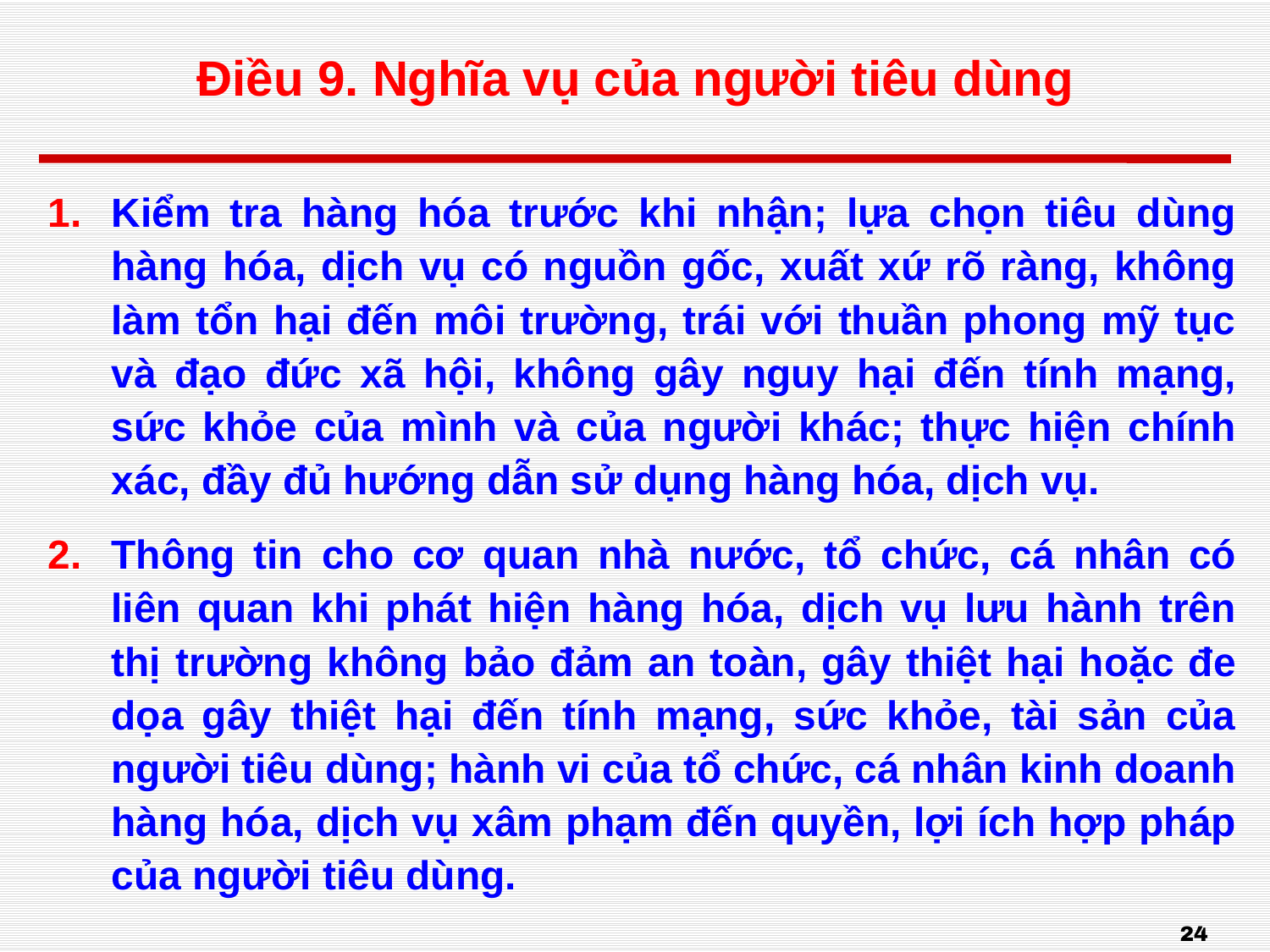

# Điều 9. Nghĩa vụ của người tiêu dùng
Kiểm tra hàng hóa trước khi nhận; lựa chọn tiêu dùng hàng hóa, dịch vụ có nguồn gốc, xuất xứ rõ ràng, không làm tổn hại đến môi trường, trái với thuần phong mỹ tục và đạo đức xã hội, không gây nguy hại đến tính mạng, sức khỏe của mình và của người khác; thực hiện chính xác, đầy đủ hướng dẫn sử dụng hàng hóa, dịch vụ.
Thông tin cho cơ quan nhà nước, tổ chức, cá nhân có liên quan khi phát hiện hàng hóa, dịch vụ lưu hành trên thị trường không bảo đảm an toàn, gây thiệt hại hoặc đe dọa gây thiệt hại đến tính mạng, sức khỏe, tài sản của người tiêu dùng; hành vi của tổ chức, cá nhân kinh doanh hàng hóa, dịch vụ xâm phạm đến quyền, lợi ích hợp pháp của người tiêu dùng.